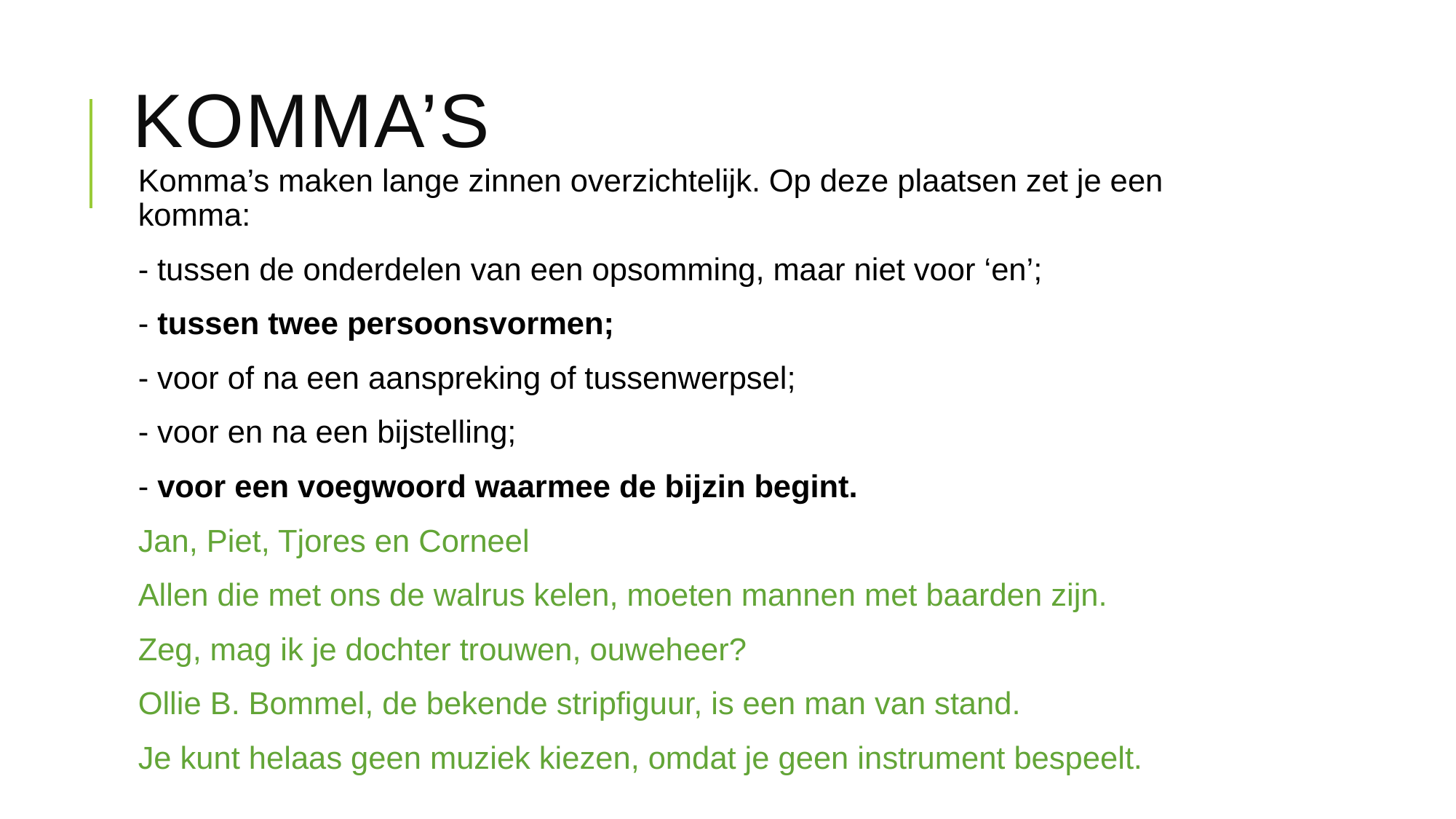

# Komma’s
Komma’s maken lange zinnen overzichtelijk. Op deze plaatsen zet je een komma:
- tussen de onderdelen van een opsomming, maar niet voor ‘en’;
- tussen twee persoonsvormen;
- voor of na een aanspreking of tussenwerpsel;
- voor en na een bijstelling;
- voor een voegwoord waarmee de bijzin begint.
Jan, Piet, Tjores en Corneel
Allen die met ons de walrus kelen, moeten mannen met baarden zijn.
Zeg, mag ik je dochter trouwen, ouweheer?
Ollie B. Bommel, de bekende stripfiguur, is een man van stand.
Je kunt helaas geen muziek kiezen, omdat je geen instrument bespeelt.